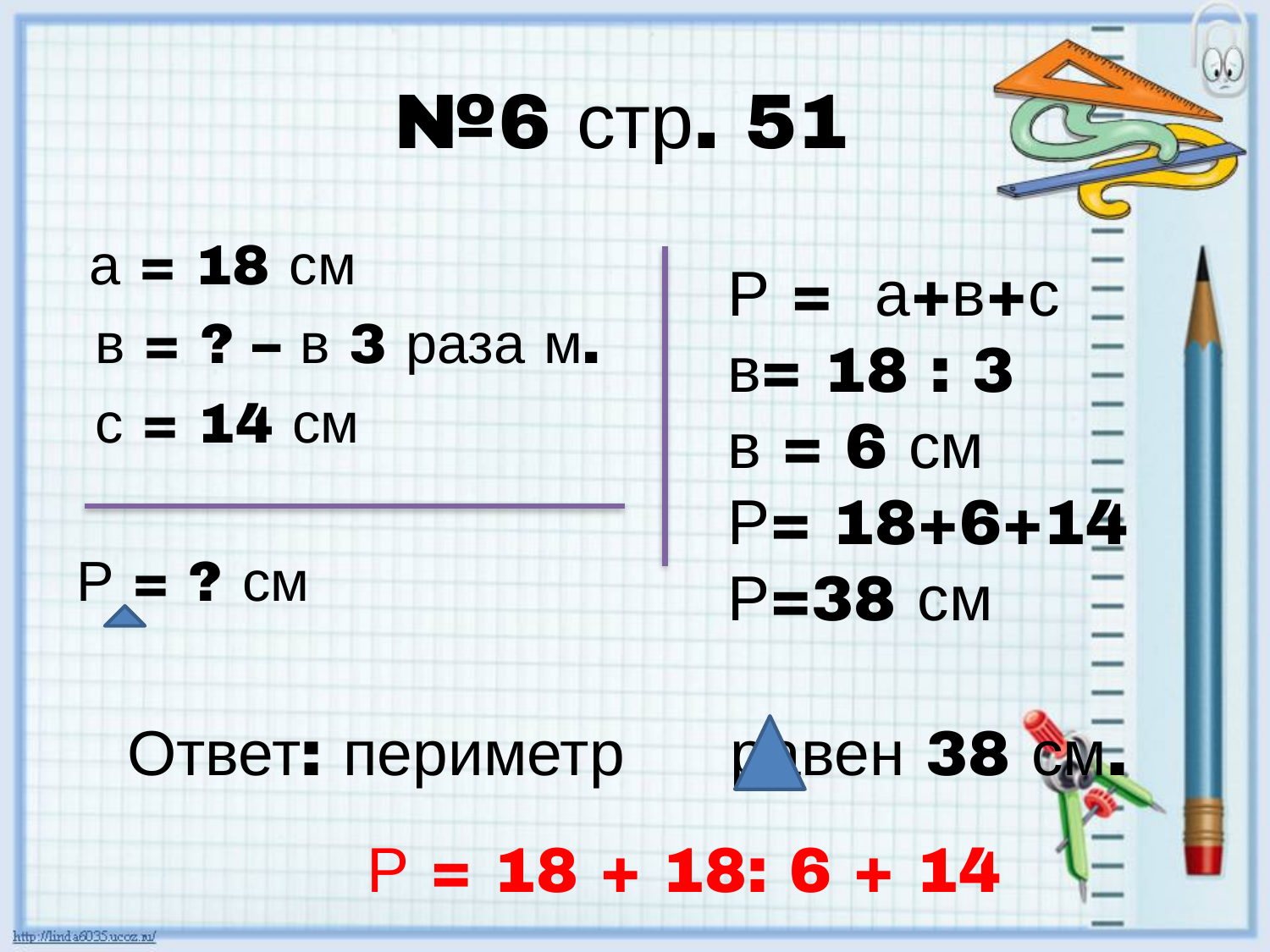

# №6 стр. 51
 а = 18 см
 в = ? – в 3 раза м.
 с = 14 см

Р = ? см
Р =  а+в+с
в= 18 : 3
в = 6 см
Р= 18+6+14
Р=38 см

Ответ: периметр     равен 38 см.

Р = 18 + 18: 6 + 14